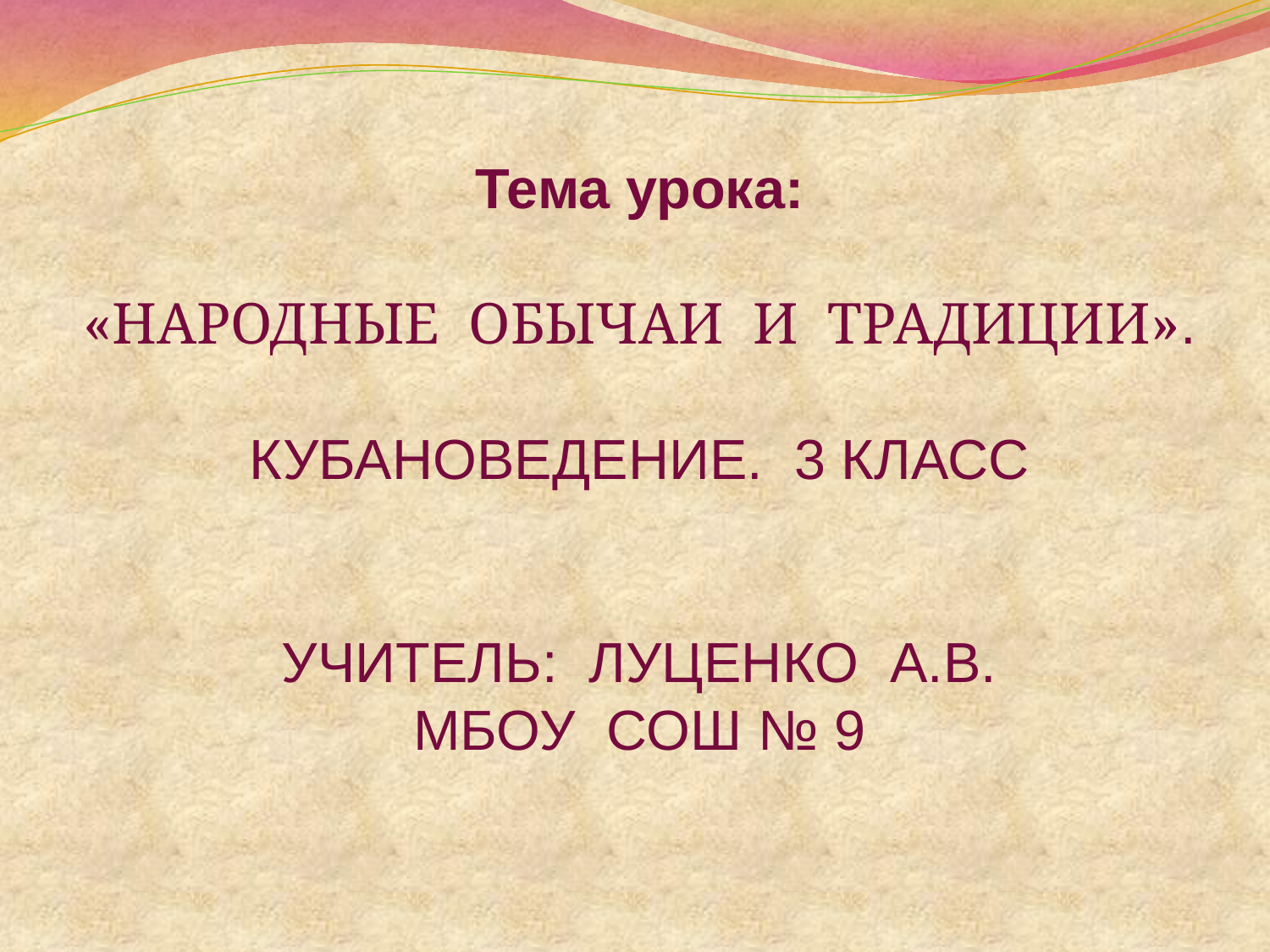

Тема урока:

«НАРОДНЫЕ  ОБЫЧАИ  И  ТРАДИЦИИ».

КУБАНОВЕДЕНИЕ.  3 КЛАСС

УЧИТЕЛЬ:  ЛУЦЕНКО  А.В.
МБОУ  СОШ № 9